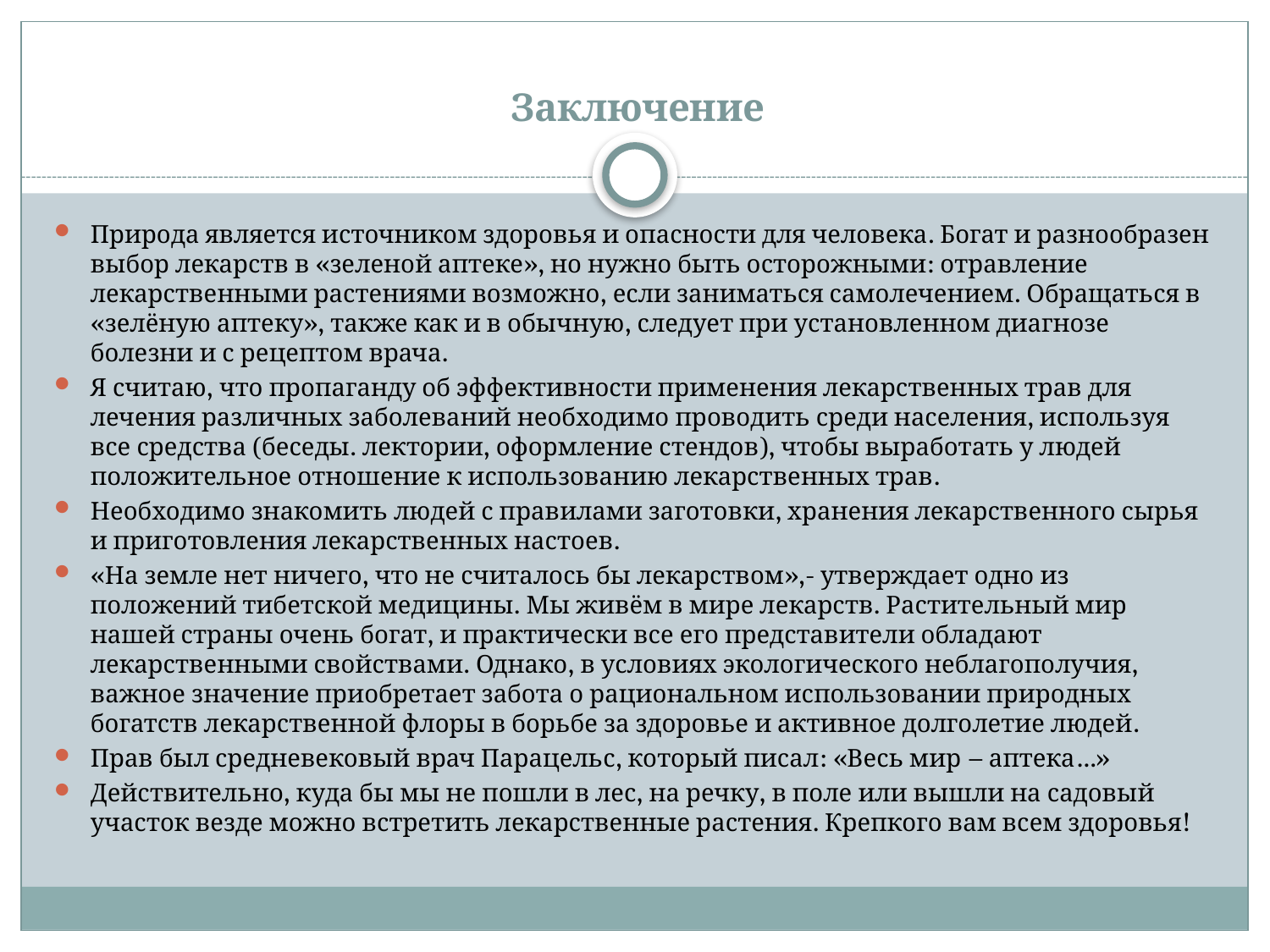

# Заключение
Природа является источником здоровья и опасности для человека. Богат и разнообразен выбор лекарств в «зеленой аптеке», но нужно быть осторожными: отравление лекарственными растениями возможно, если заниматься самолечением. Обращаться в «зелёную аптеку», также как и в обычную, следует при установленном диагнозе болезни и с рецептом врача.
Я считаю, что пропаганду об эффективности применения лекарственных трав для лечения различных заболеваний необходимо проводить среди населения, используя все средства (беседы. лектории, оформление стендов), чтобы выработать у людей положительное отношение к использованию лекарственных трав.
Необходимо знакомить людей с правилами заготовки, хранения лекарственного сырья и приготовления лекарственных настоев.
«На земле нет ничего, что не считалось бы лекарством»,- утверждает одно из положений тибетской медицины. Мы живём в мире лекарств. Растительный мир нашей страны очень богат, и практически все его представители обладают лекарственными свойствами. Однако, в условиях экологического неблагополучия, важное значение приобретает забота о рациональном использовании природных богатств лекарственной флоры в борьбе за здоровье и активное долголетие людей.
Прав был средневековый врач Парацельс, который писал: «Весь мир – аптека…»
Действительно, куда бы мы не пошли в лес, на речку, в поле или вышли на садовый участок везде можно встретить лекарственные растения. Крепкого вам всем здоровья!